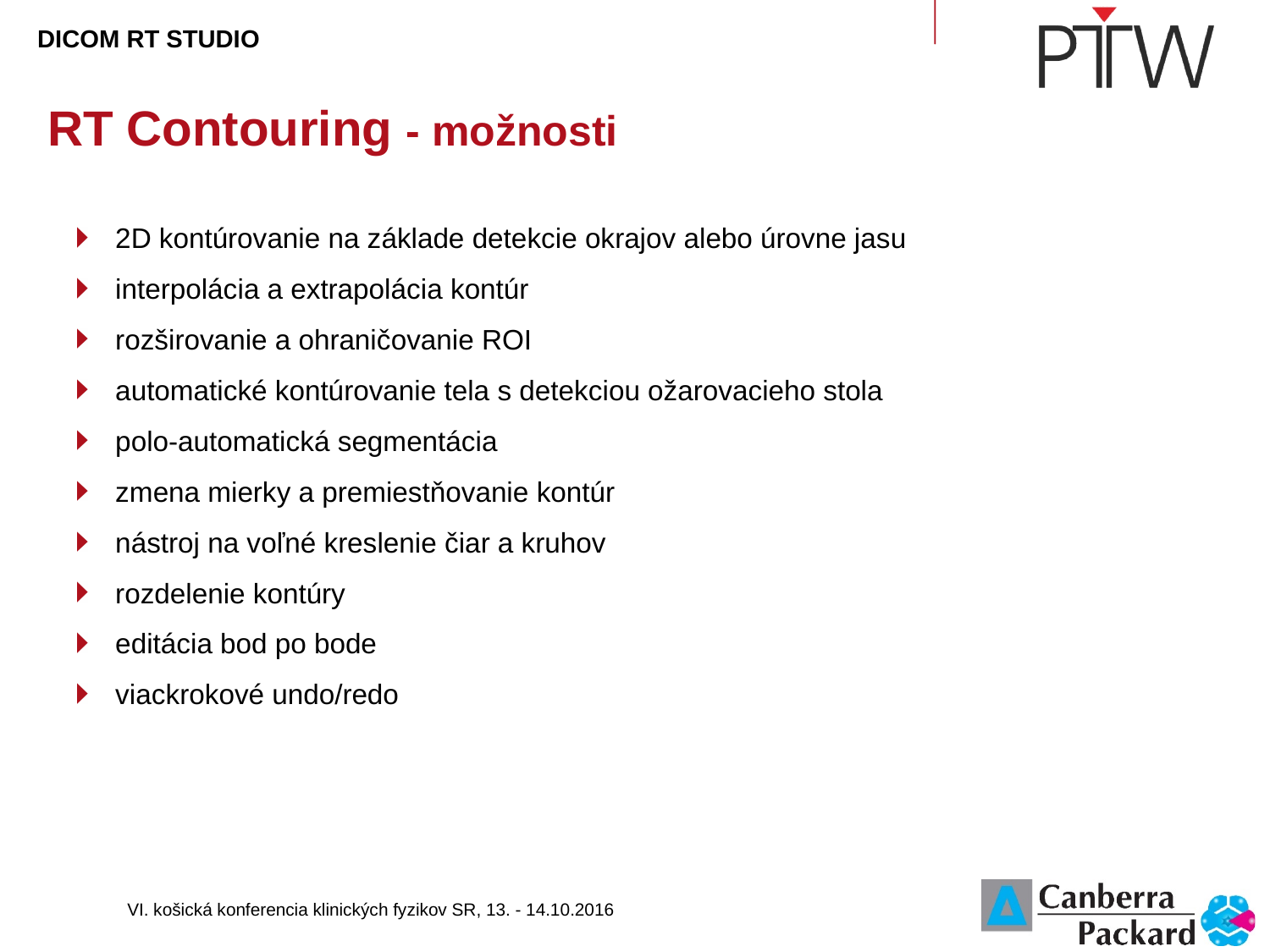

DICOM RT STUDIO

RT Contouring - možnosti
 2D kontúrovanie na základe detekcie okrajov alebo úrovne jasu
 interpolácia a extrapolácia kontúr
 rozširovanie a ohraničovanie ROI
 automatické kontúrovanie tela s detekciou ožarovacieho stola
 polo-automatická segmentácia
 zmena mierky a premiestňovanie kontúr
 nástroj na voľné kreslenie čiar a kruhov
 rozdelenie kontúry
 editácia bod po bode
 viackrokové undo/redo